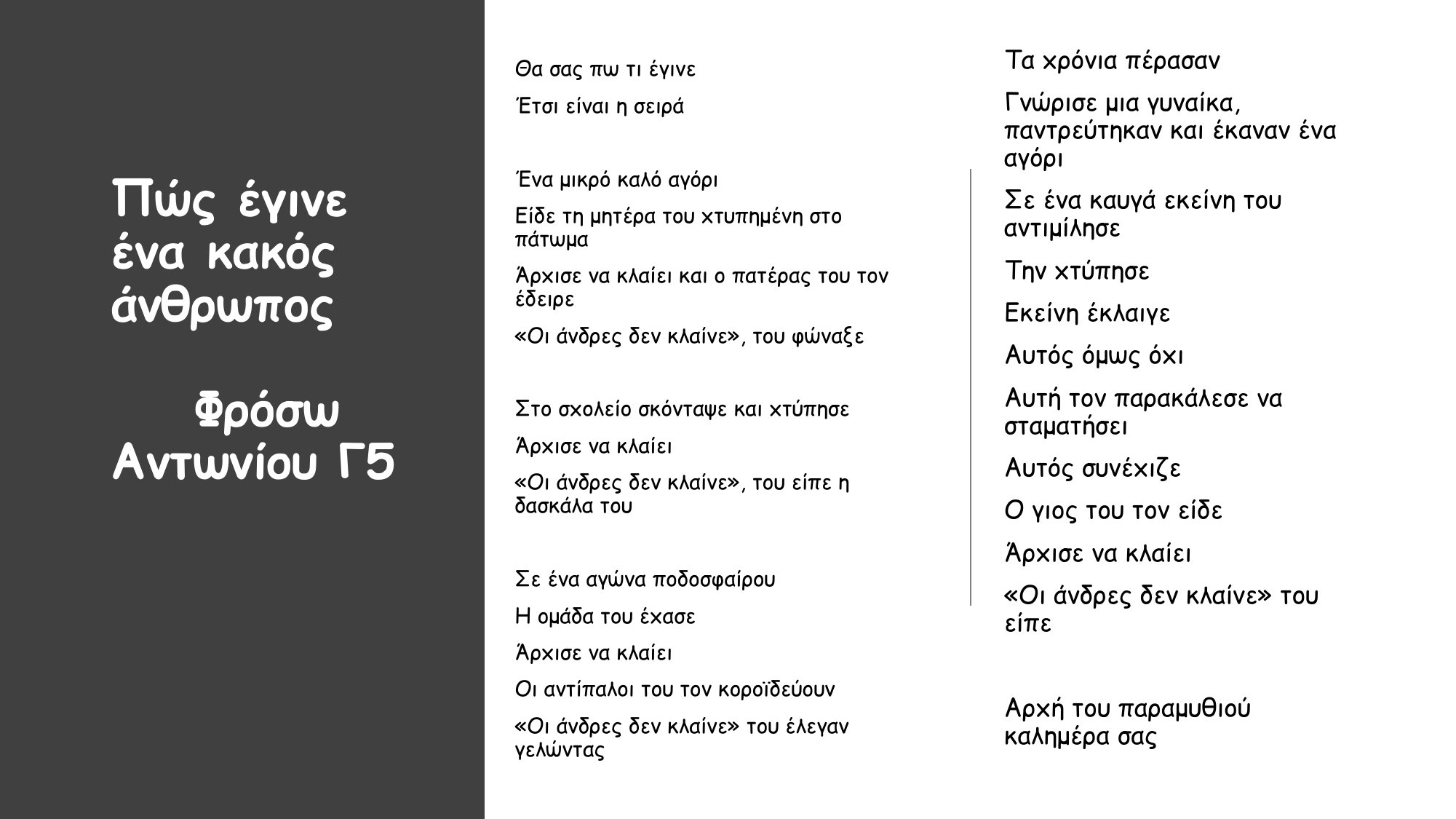

Τα χρόνια πέρασαν
Γνώρισε μια γυναίκα, παντρεύτηκαν και έκαναν ένα αγόρι
Σε ένα καυγά εκείνη του αντιμίλησε
Την χτύπησε
Εκείνη έκλαιγε
Αυτός όμως όχι
Αυτή τον παρακάλεσε να σταματήσει
Αυτός συνέχιζε
Ο γιος του τον είδε
Άρχισε να κλαίει
«Οι άνδρες δεν κλαίνε» του είπε

Αρχή του παραμυθιού καλημέρα σας

Θα σας πω τι έγινε
Έτσι είναι η σειρά

Ένα μικρό καλό αγόρι
Είδε τη μητέρα του χτυπημένη στο πάτωμα
Άρχισε να κλαίει και ο πατέρας του τον έδειρε
«Οι άνδρες δεν κλαίνε», του φώναξε

Στο σχολείο σκόνταψε και χτύπησε
Άρχισε να κλαίει
«Οι άνδρες δεν κλαίνε», του είπε η δασκάλα του

Σε ένα αγώνα ποδοσφαίρου
Η ομάδα του έχασε
Άρχισε να κλαίει
Οι αντίπαλοι του τον κοροϊδεύουν
«Οι άνδρες δεν κλαίνε» του έλεγαν γελώντας

# Πώς έγινε ένα κακός άνθρωπος Φρόσω Αντωνίου Γ5